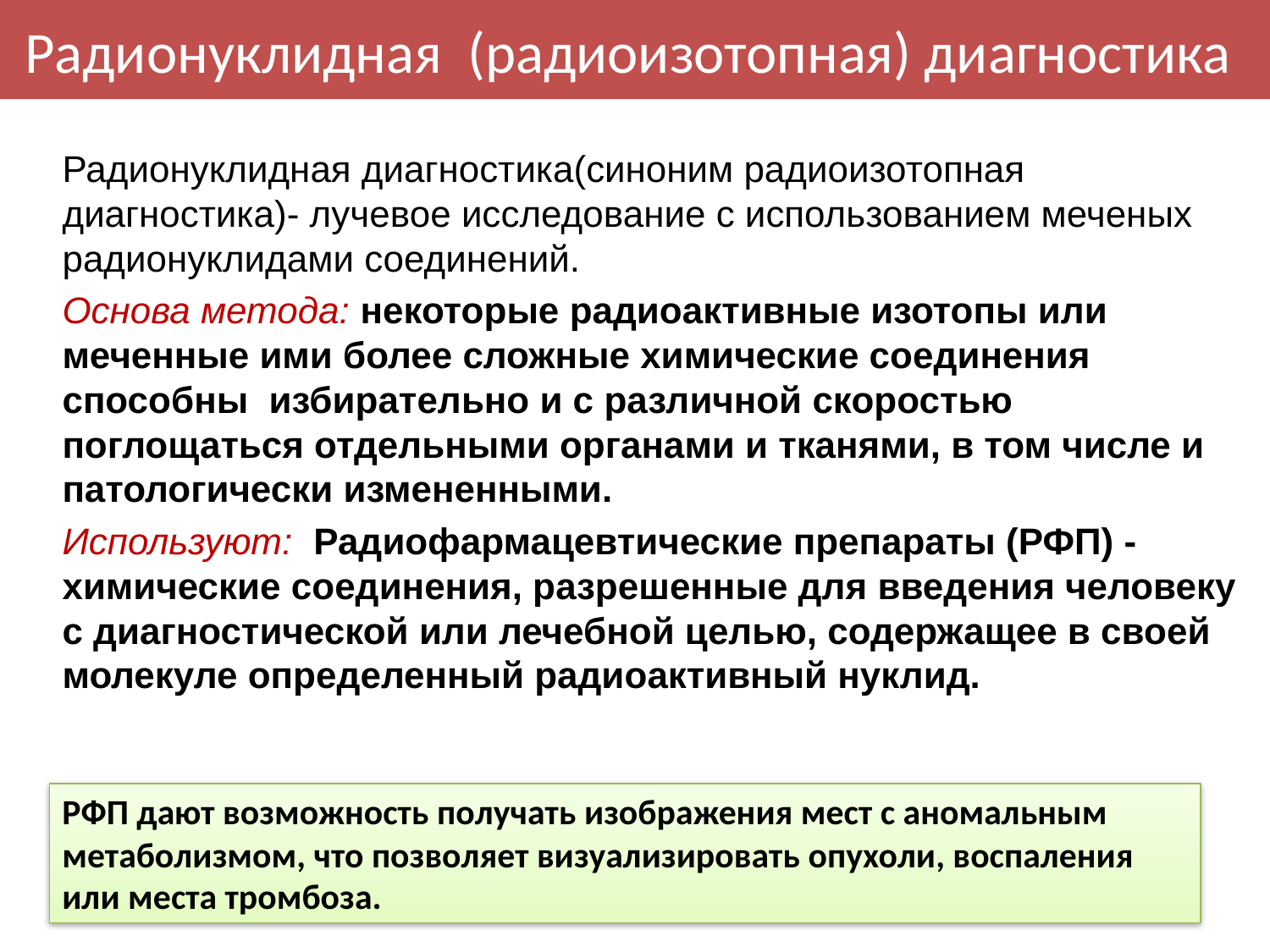

Радионуклидная  (радиоизотопная) диагностика
Радионуклидная диагностика(синоним радиоизотопная диагностика)- лучевое исследование с использованием меченых радионуклидами соединений.
Основа метода: некоторые радиоактивные изотопы или меченные ими более сложные химические соединения способны  избирательно и с различной скоростью поглощаться отдельными органами и тканями, в том числе и патологически измененными.
Используют:  Радиофармацевтические препараты (РФП) -  химические соединения, разрешенные для введения человеку с диагностической или лечебной целью, содержащее в своей молекуле определенный радиоактивный нуклид.

РФП дают возможность получать изображения мест с аномальным метаболизмом, что позволяет визуализировать опухоли, воспаления
или места тромбоза.